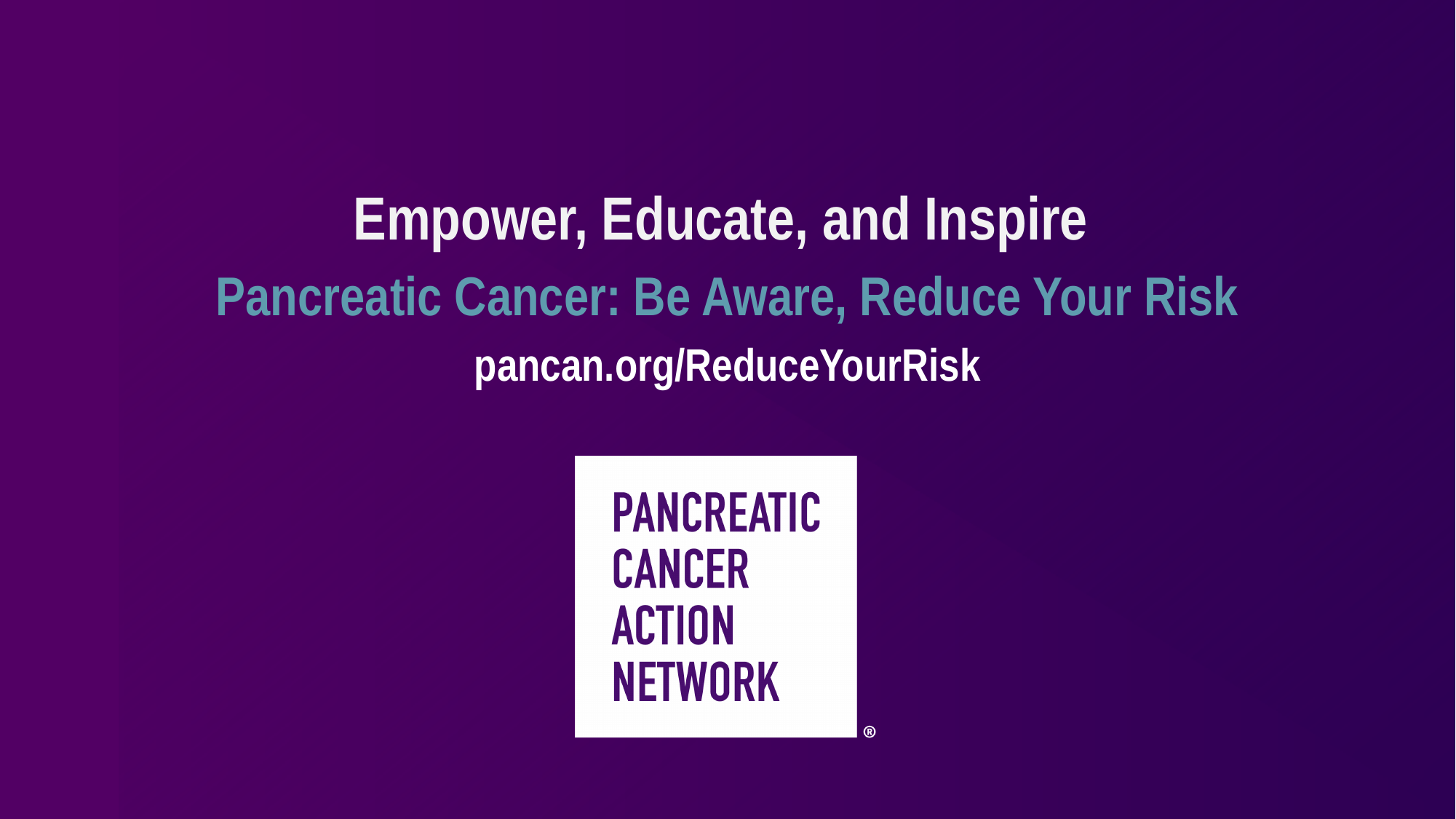

Empower, Educate, and Inspire
Pancreatic Cancer: Be Aware, Reduce Your Risk
pancan.org/ReduceYourRisk